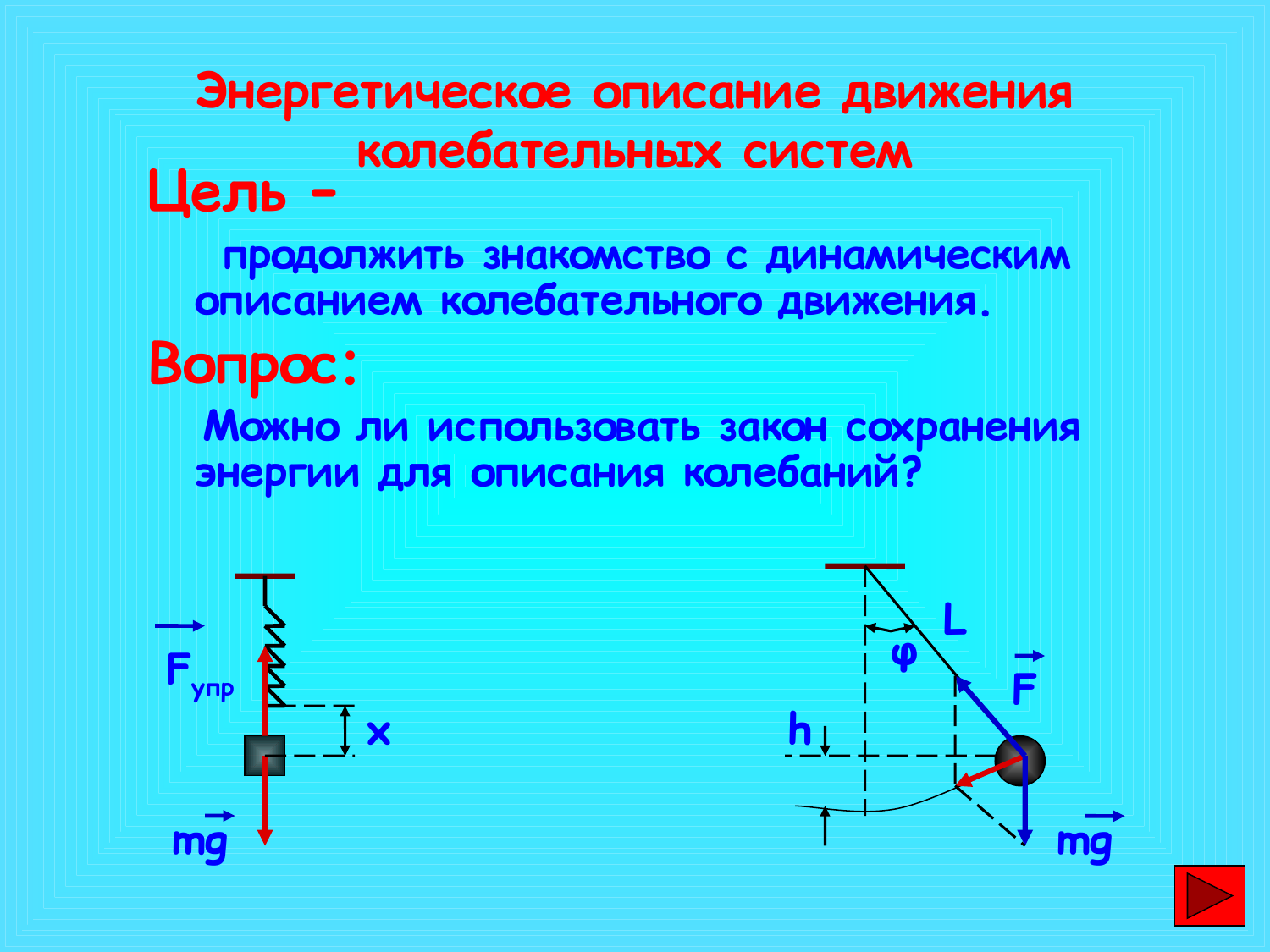

# Энергетическое описание движения колебательных систем
Цель –
    продолжить знакомство с динамическим описанием колебательного движения.
Вопрос:
   Можно ли использовать закон сохранения энергии для описания колебаний?

L
φ
F

h
mg

Fупр

х

mg